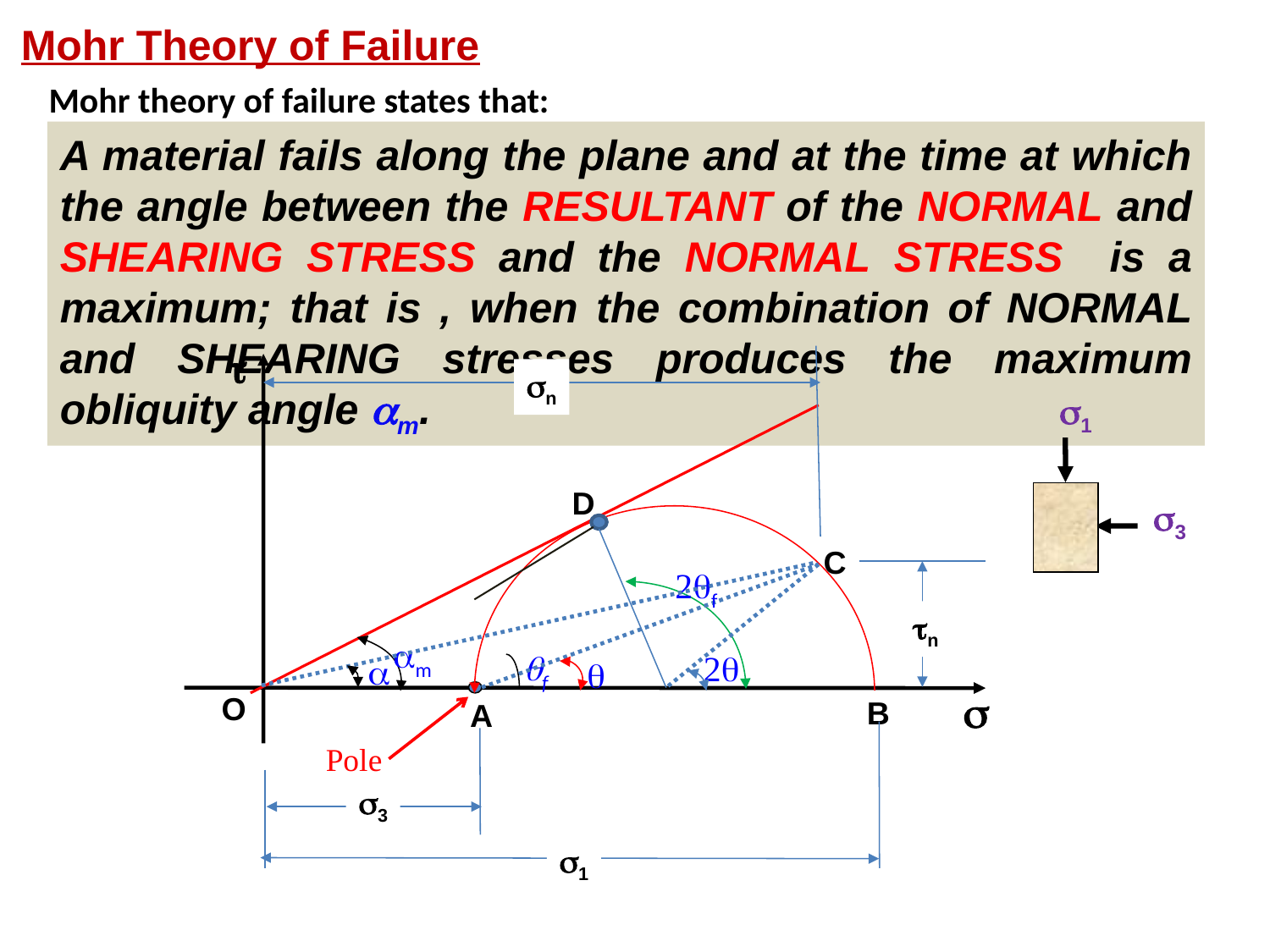

Mohr Theory of Failure
Mohr theory of failure states that:
A material fails along the plane and at the time at which the angle between the RESULTANT of the NORMAL and SHEARING STRESS and the NORMAL STRESS  is a maximum; that is , when the combination of NORMAL and SHEARING stresses produces the maximum obliquity angle αm.
τ

σn

D

C
2θf

τn
αm
θf
2θ
α

θ

σ

O
B
A
Pole
σ3
σ1
 σ1

σ3